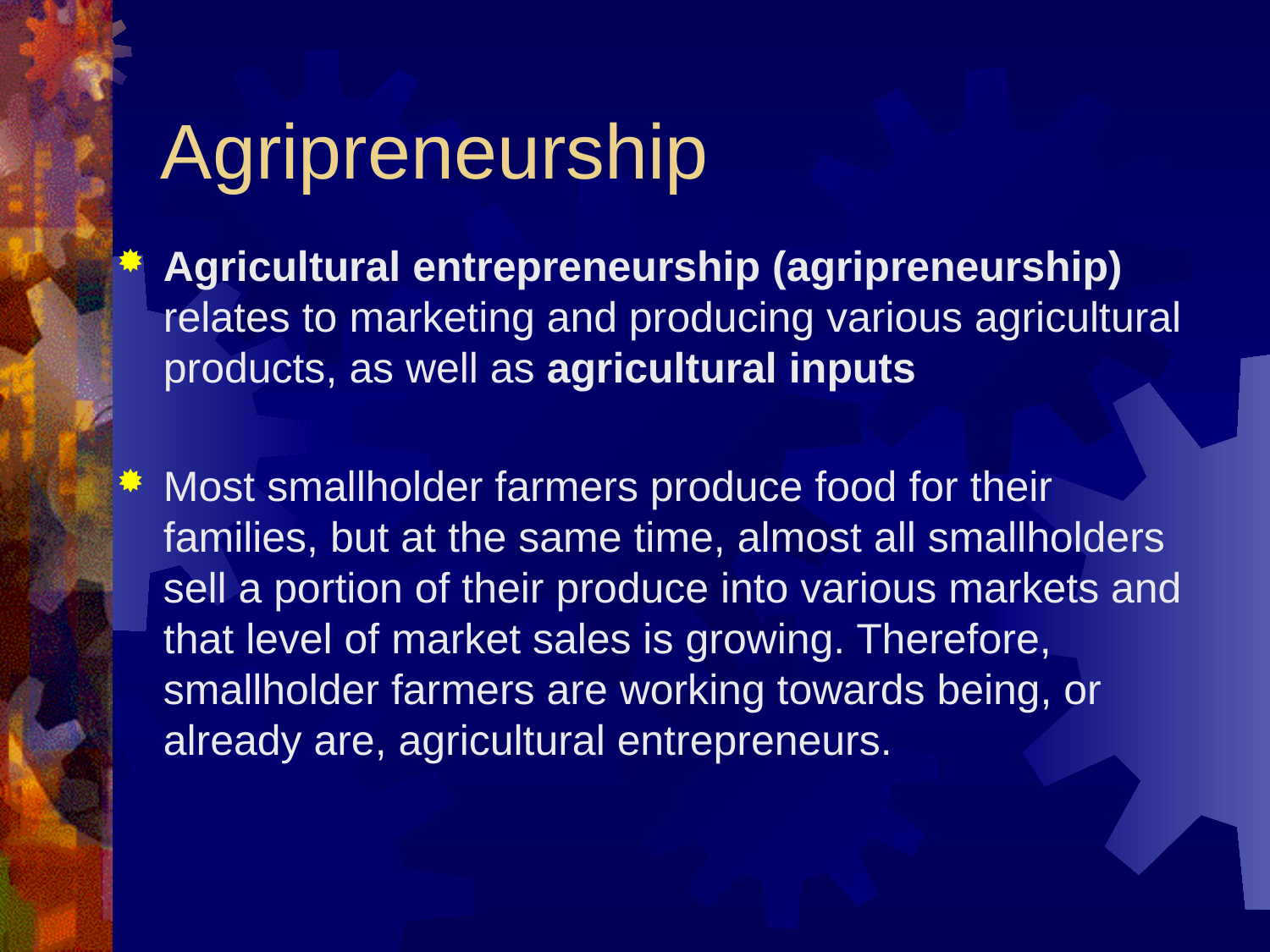

# Agripreneurship
Agricultural entrepreneurship (agripreneurship) relates to marketing and producing various agricultural products, as well as agricultural inputs

Most smallholder farmers produce food for their families, but at the same time, almost all smallholders sell a portion of their produce into various markets and that level of market sales is growing. Therefore, smallholder farmers are working towards being, or already are, agricultural entrepreneurs.